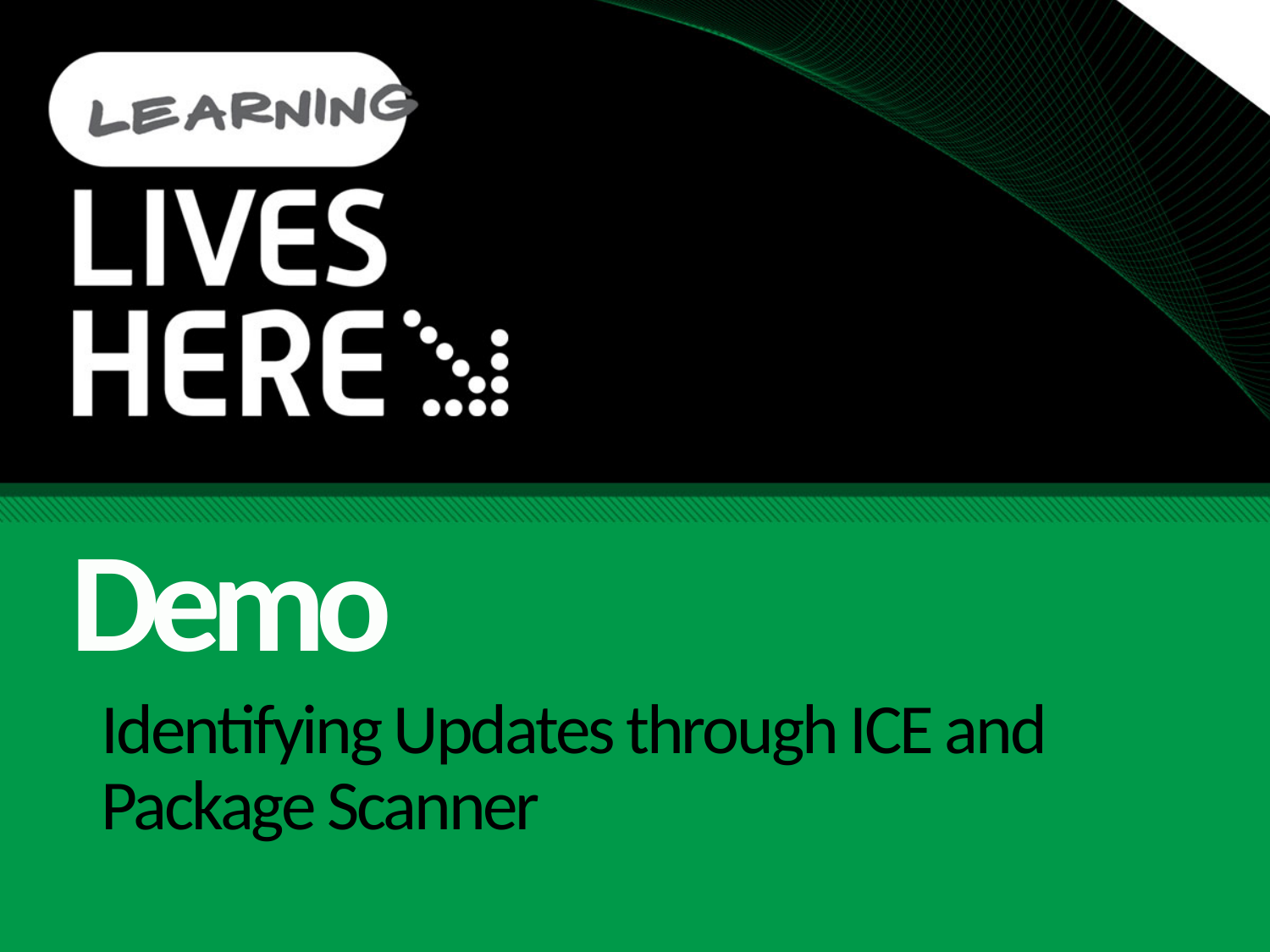

Demo
# Identifying Updates through ICE and Package Scanner